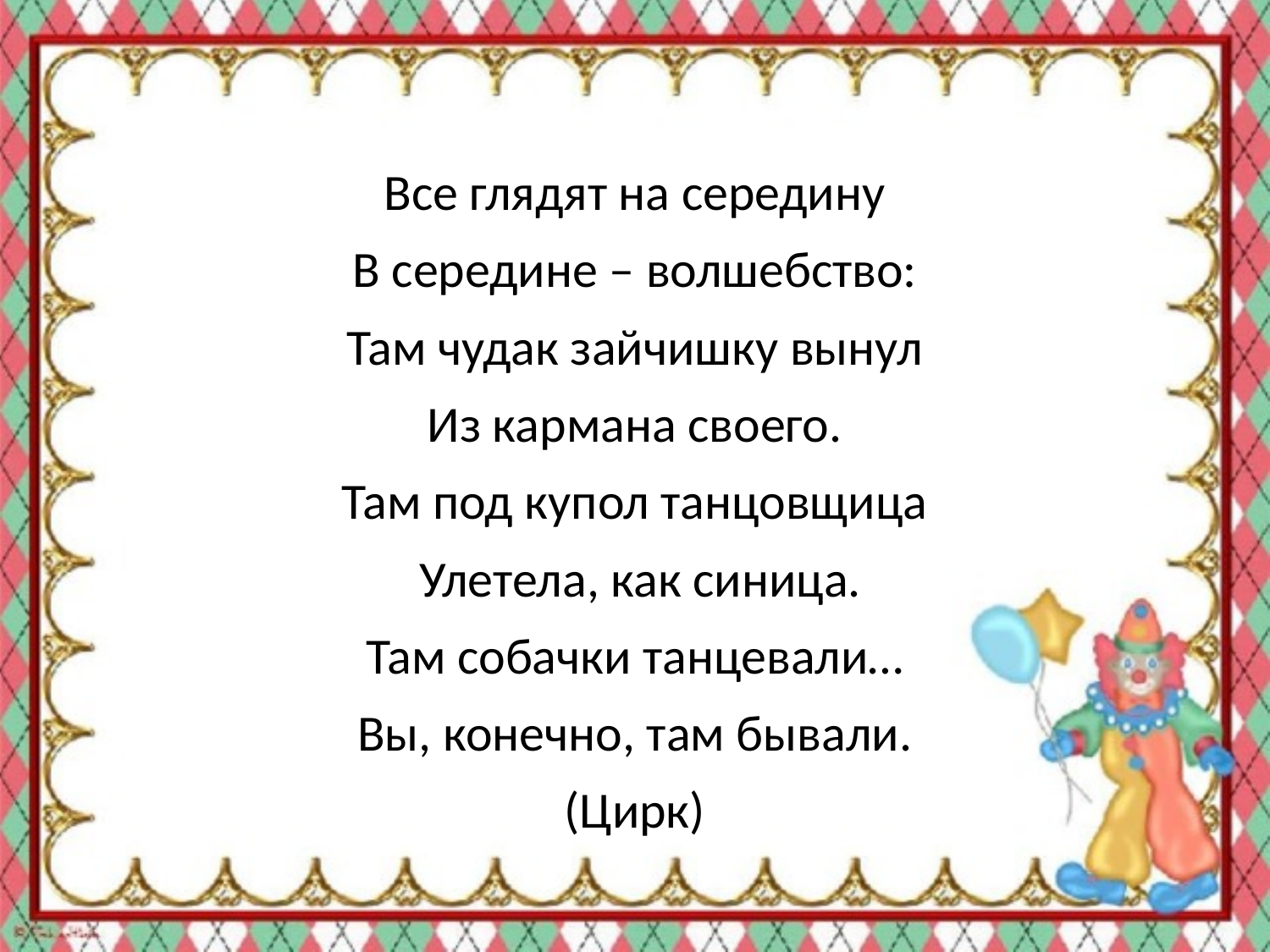

#

Все глядят на середину
В середине – волшебство:
Там чудак зайчишку вынул
Из кармана своего.
Там под купол танцовщица
 Улетела, как синица.
Там собачки танцевали…
Вы, конечно, там бывали.
(Цирк)